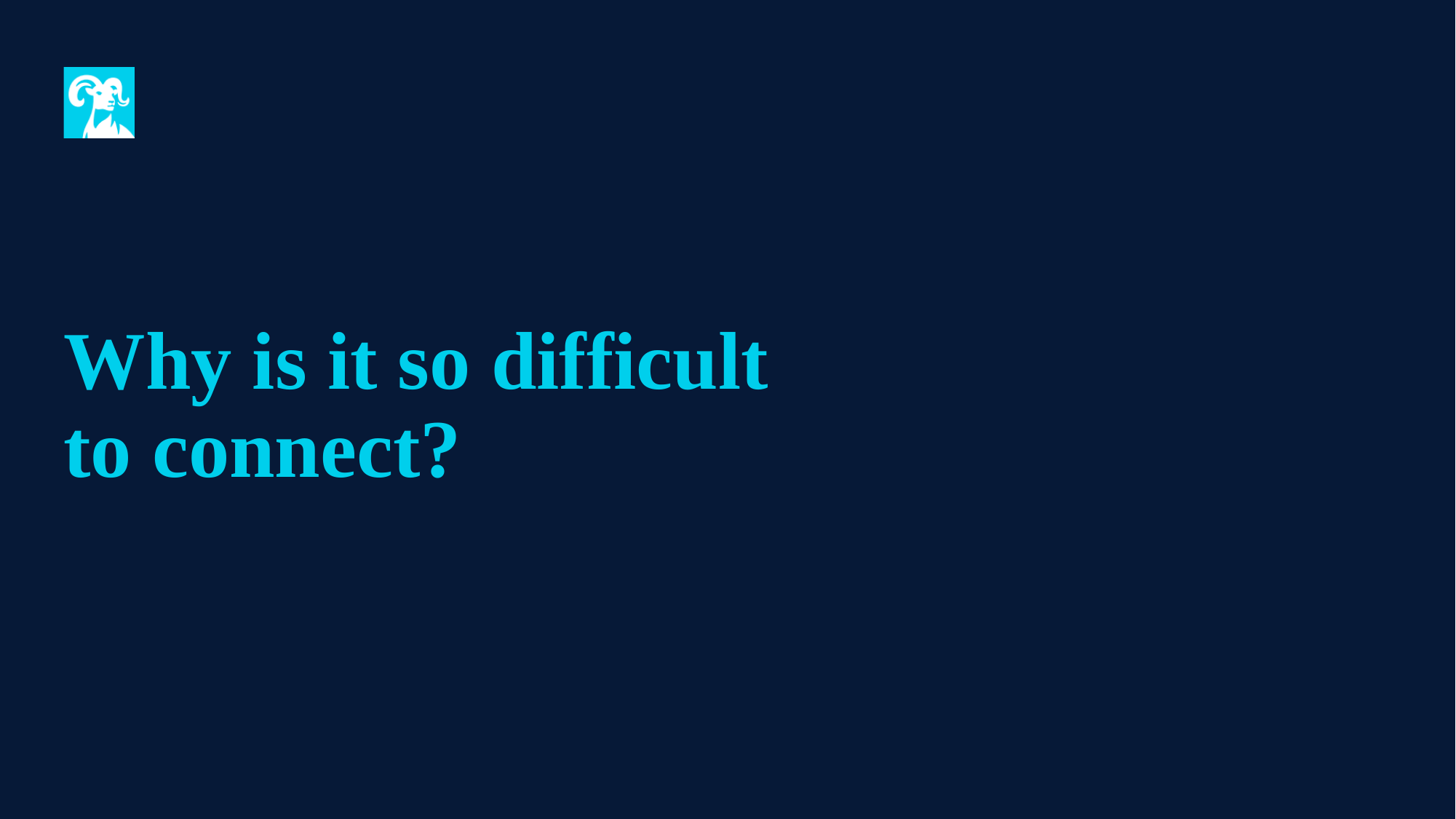

# Why is it so difficult to connect?